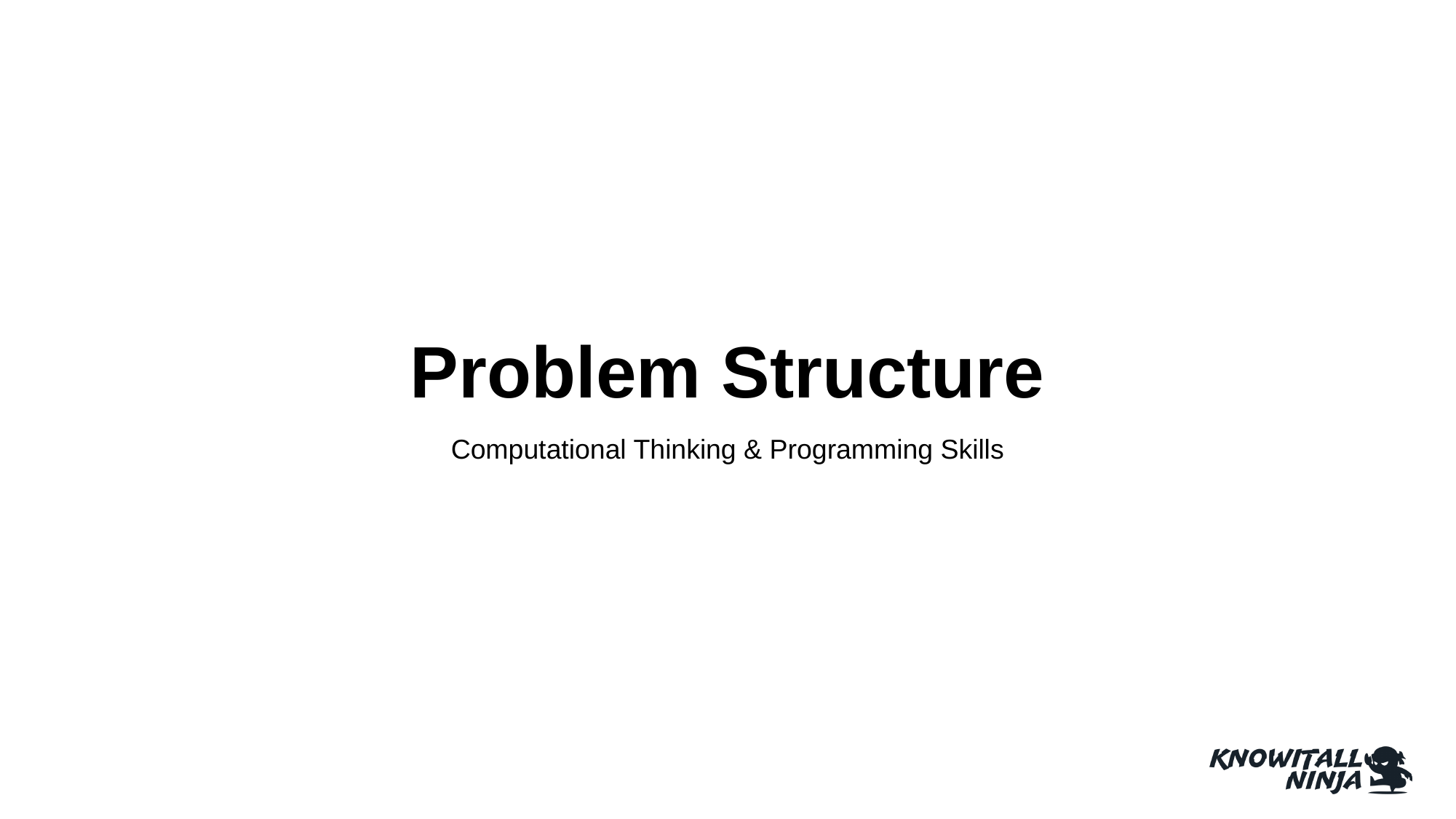

# Problem Structure
Computational Thinking & Programming Skills